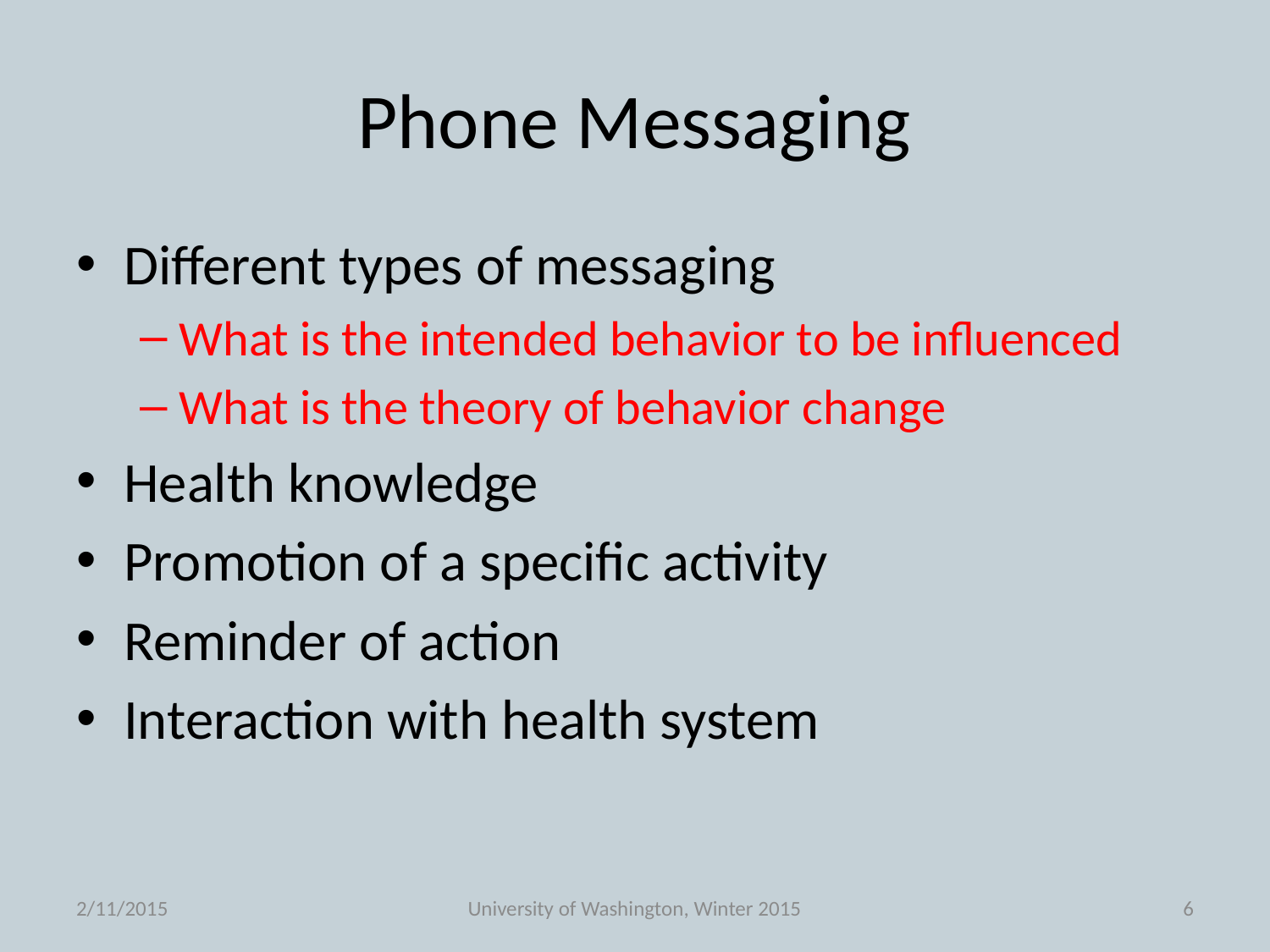

# Phone Messaging
Different types of messaging
What is the intended behavior to be influenced
What is the theory of behavior change
Health knowledge
Promotion of a specific activity
Reminder of action
Interaction with health system

2/11/2015
University of Washington, Winter 2015
6